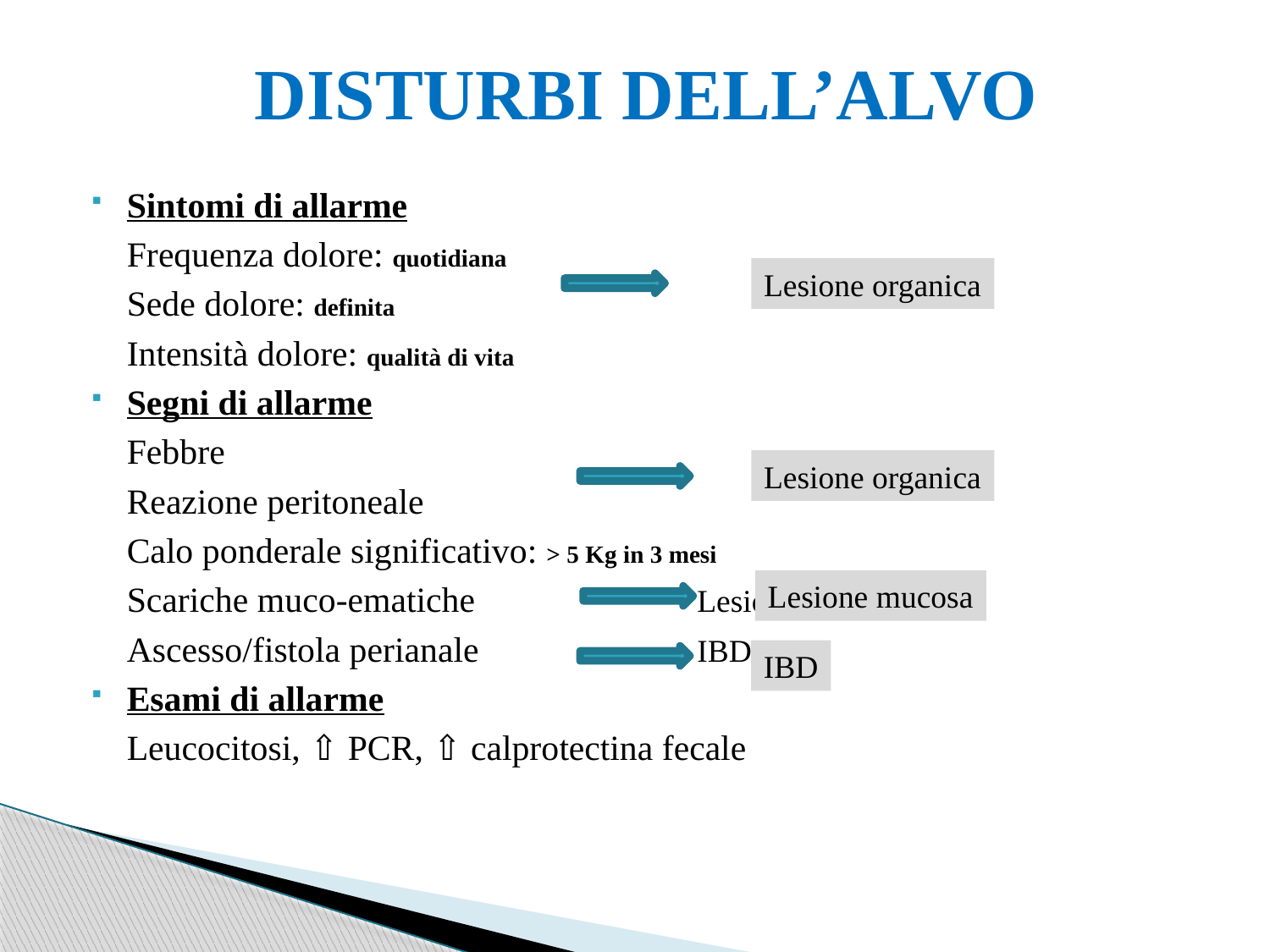

# DISTURBI DELL’ALVO
Sintomi di allarme
	Frequenza dolore: quotidiana
	Sede dolore: definita
	Intensità dolore: qualità di vita
Segni di allarme
	Febbre
	Reazione peritoneale
	Calo ponderale significativo: > 5 Kg in 3 mesi
	Scariche muco-ematiche		       Lesione mucosa
	Ascesso/fistola perianale 	         	       IBD
Esami di allarme
	Leucocitosi, ⇧ PCR, ⇧ calprotectina fecale
Lesione organica

Lesione organica

Lesione mucosa

IBD